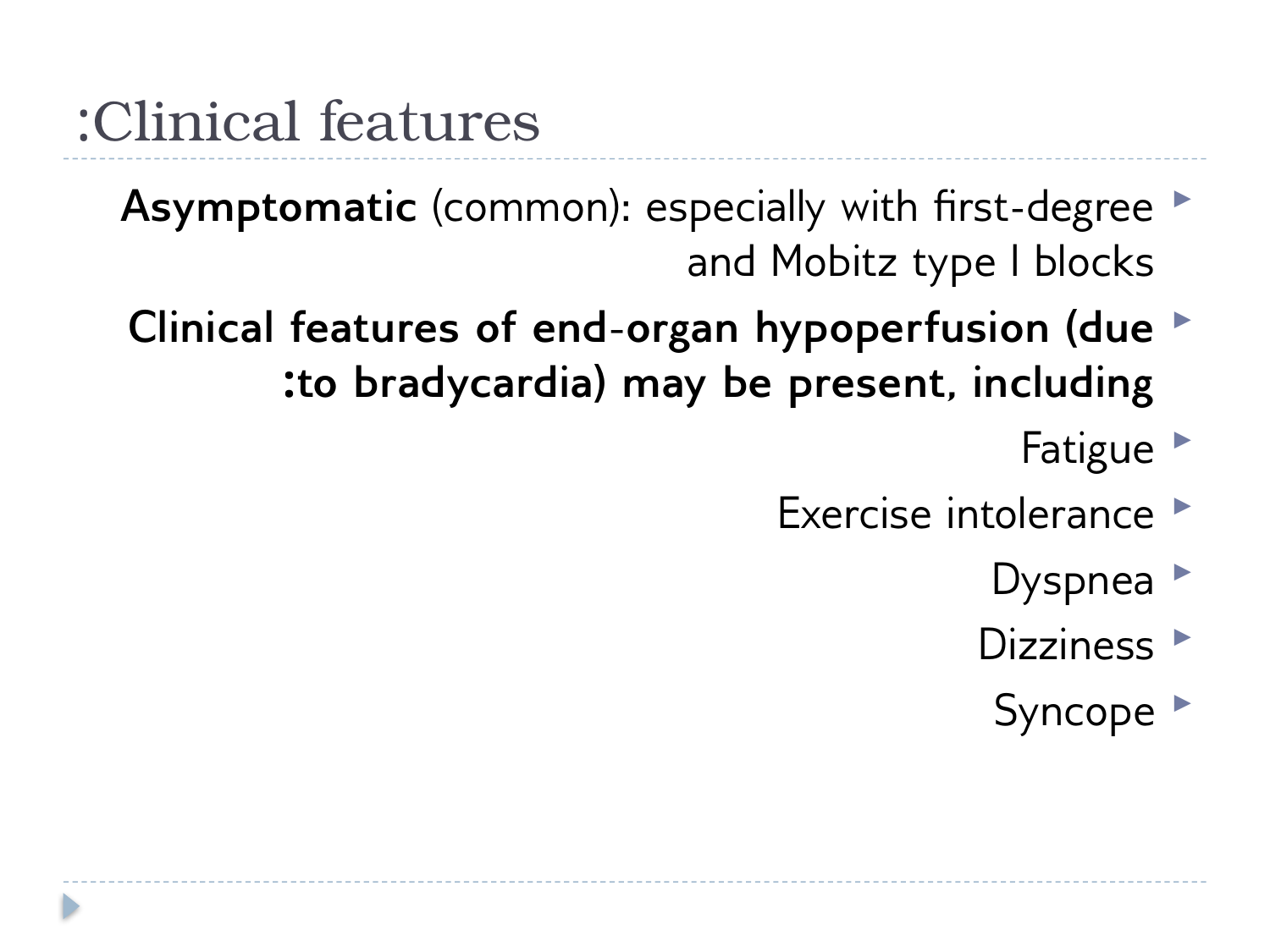

# Clinical features:
Asymptomatic (common): especially with first-degree and Mobitz type I blocks
Clinical features of end-organ hypoperfusion (due to bradycardia) may be present, including:
Fatigue
Exercise intolerance
Dyspnea
Dizziness
Syncope